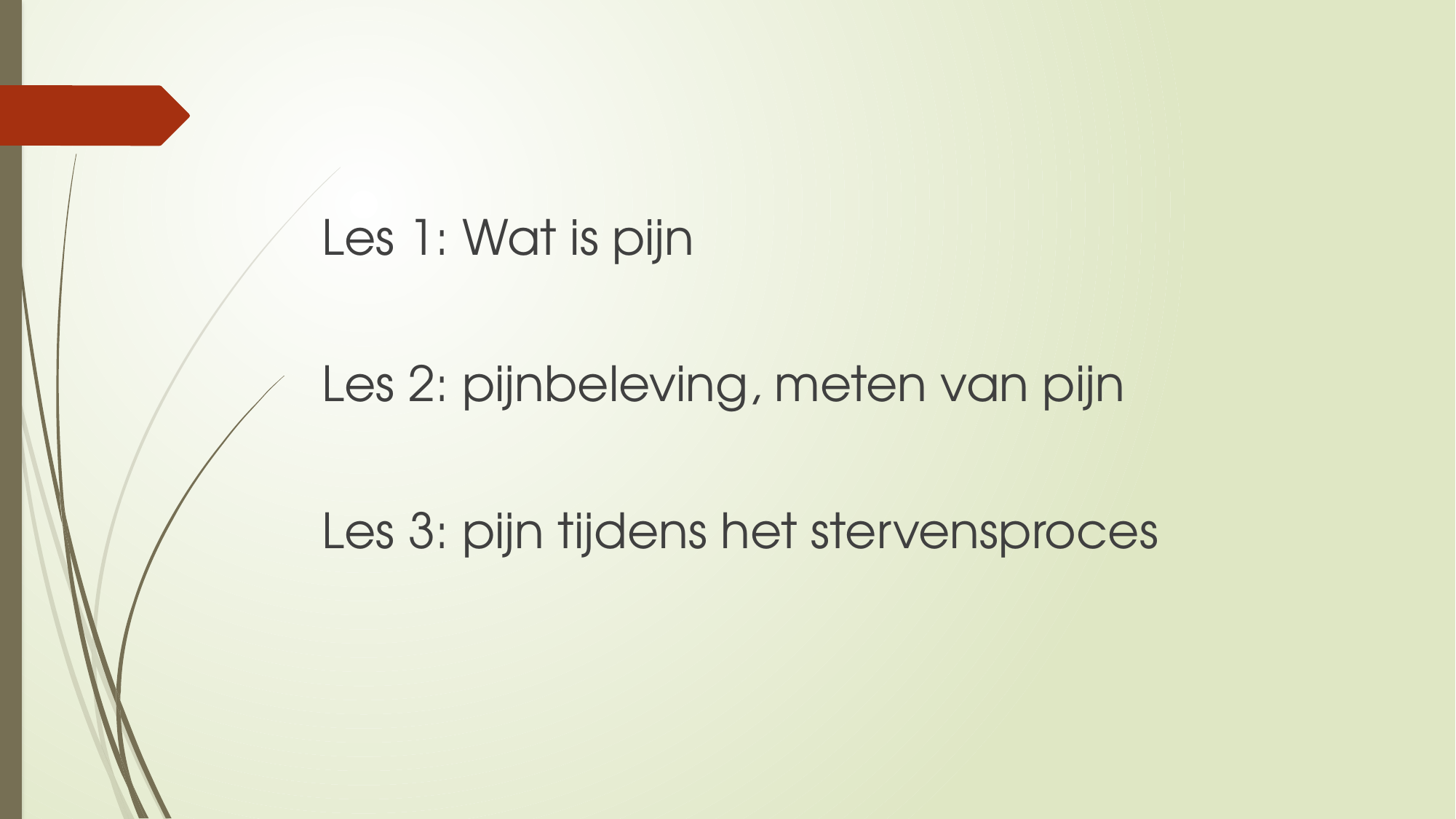

Les 1: Wat is pijn

Les 2: pijnbeleving, meten van pijn

Les 3: pijn tijdens het stervensproces